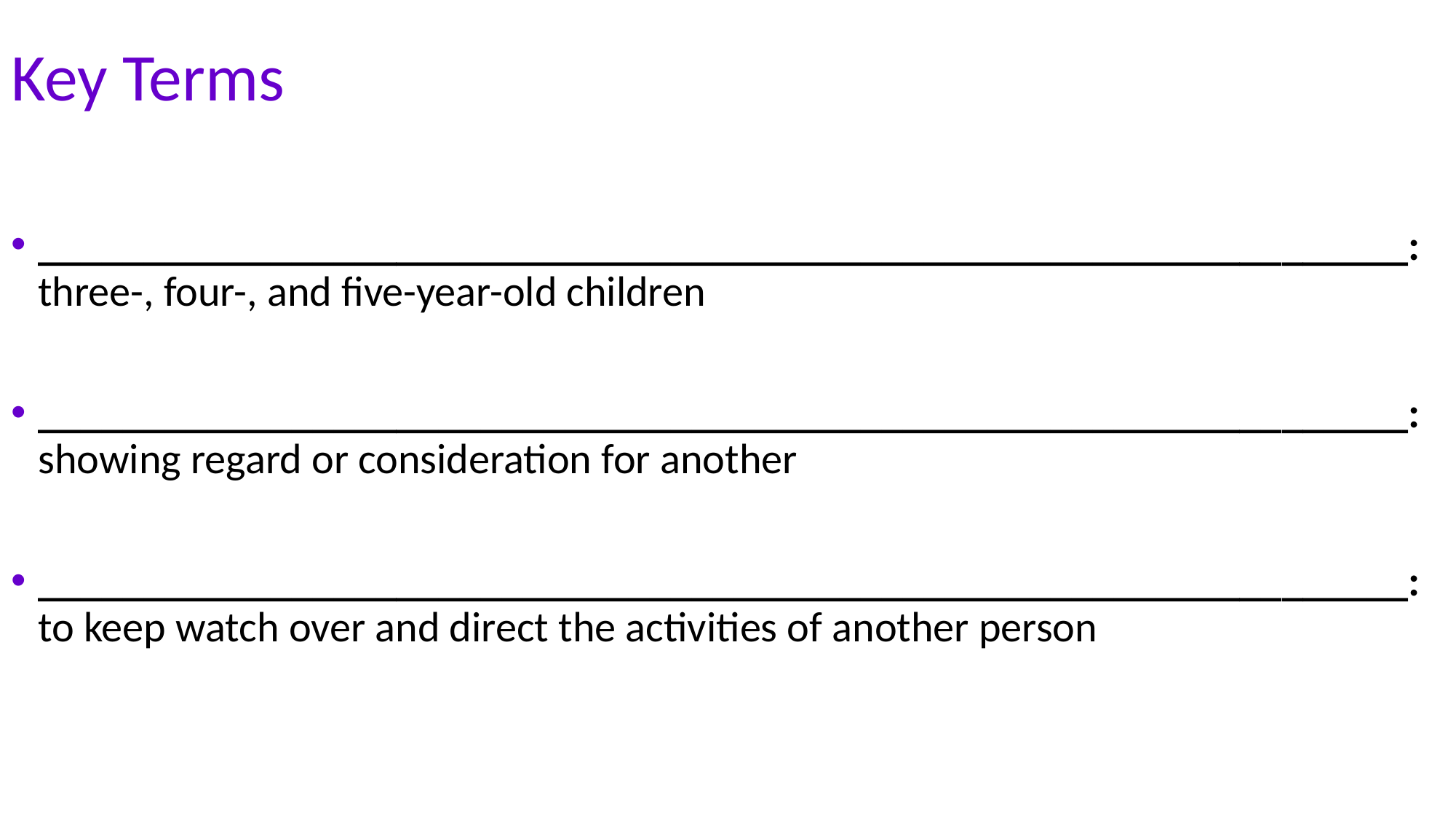

# Key Terms
_________________________________________________________________: three-, four-, and five-year-old children

_________________________________________________________________: showing regard or consideration for another

_________________________________________________________________: to keep watch over and direct the activities of another person